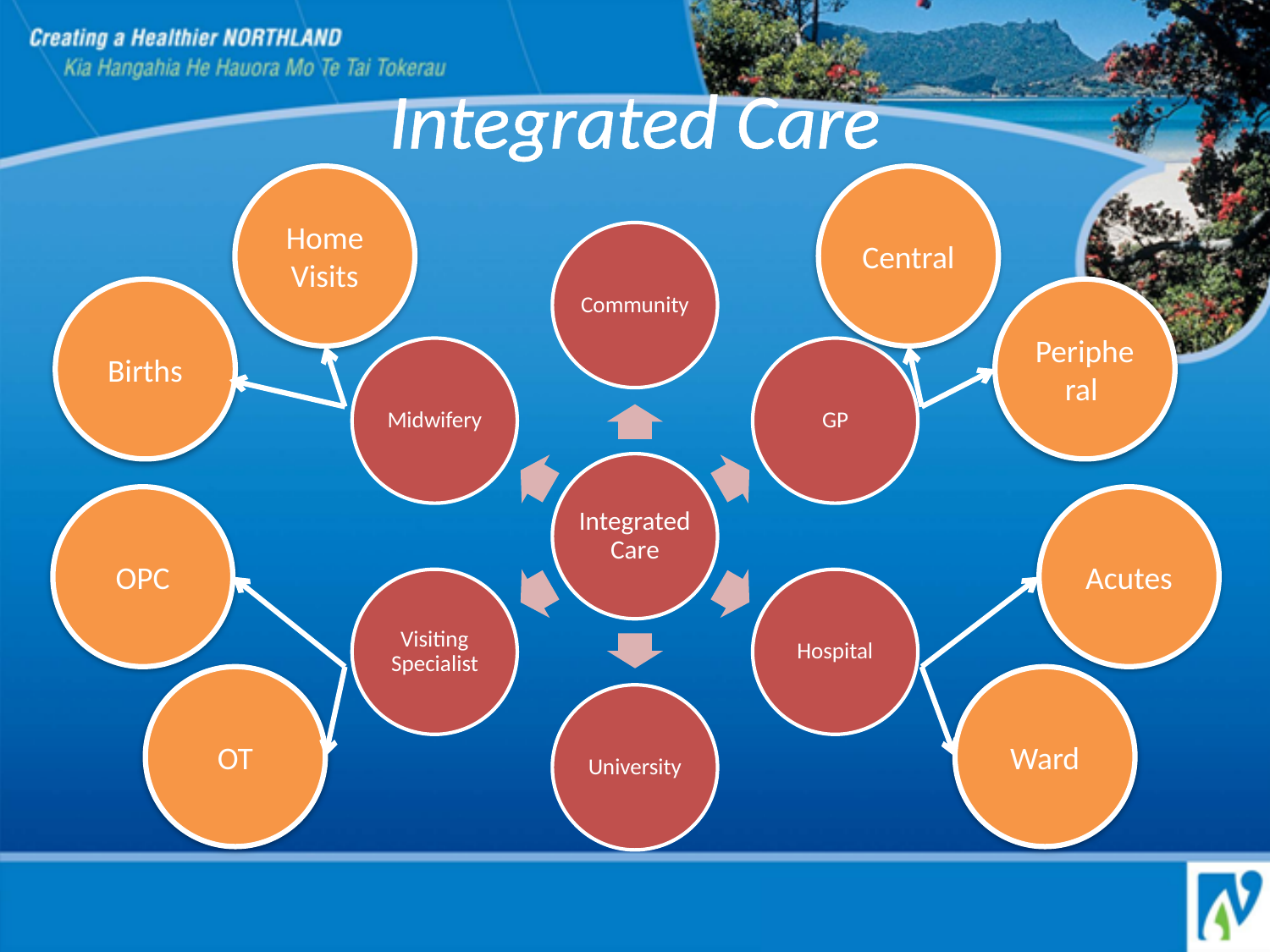

# Integrated Care
Home Visits
Central
Integrated Care

Community

GP

Hospital

University

Visiting Specialist

Midwifery
Births
Peripheral
OPC
Acutes
OT
Ward